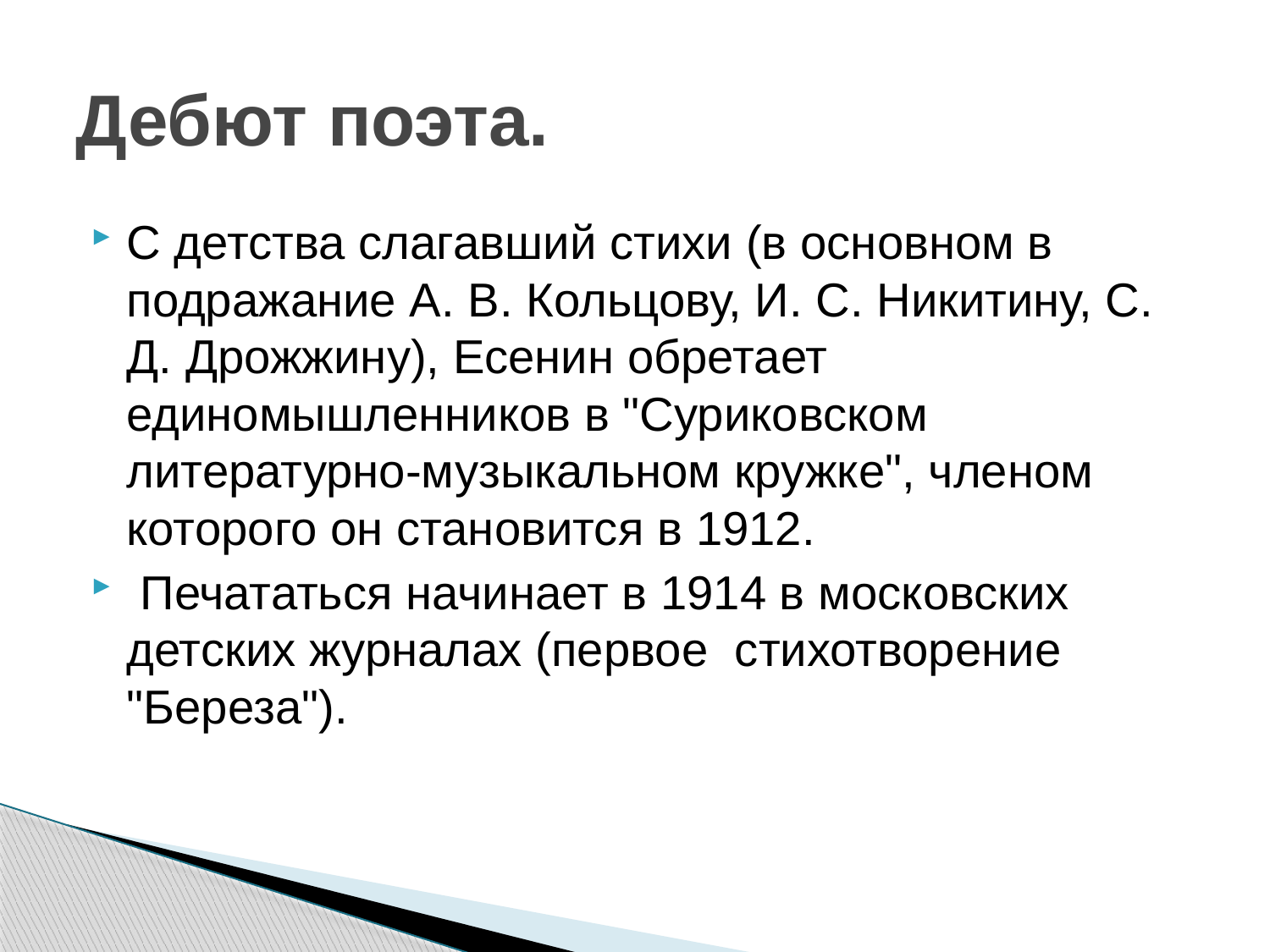

# Дебют поэта.
С детства слагавший стихи (в основном в подражание А. В. Кольцову, И. С. Никитину, С. Д. Дрожжину), Есенин обретает единомышленников в "Суриковском литературно-музыкальном кружке", членом которого он становится в 1912.
 Печататься начинает в 1914 в московских детских журналах (первое  стихотворение "Береза").